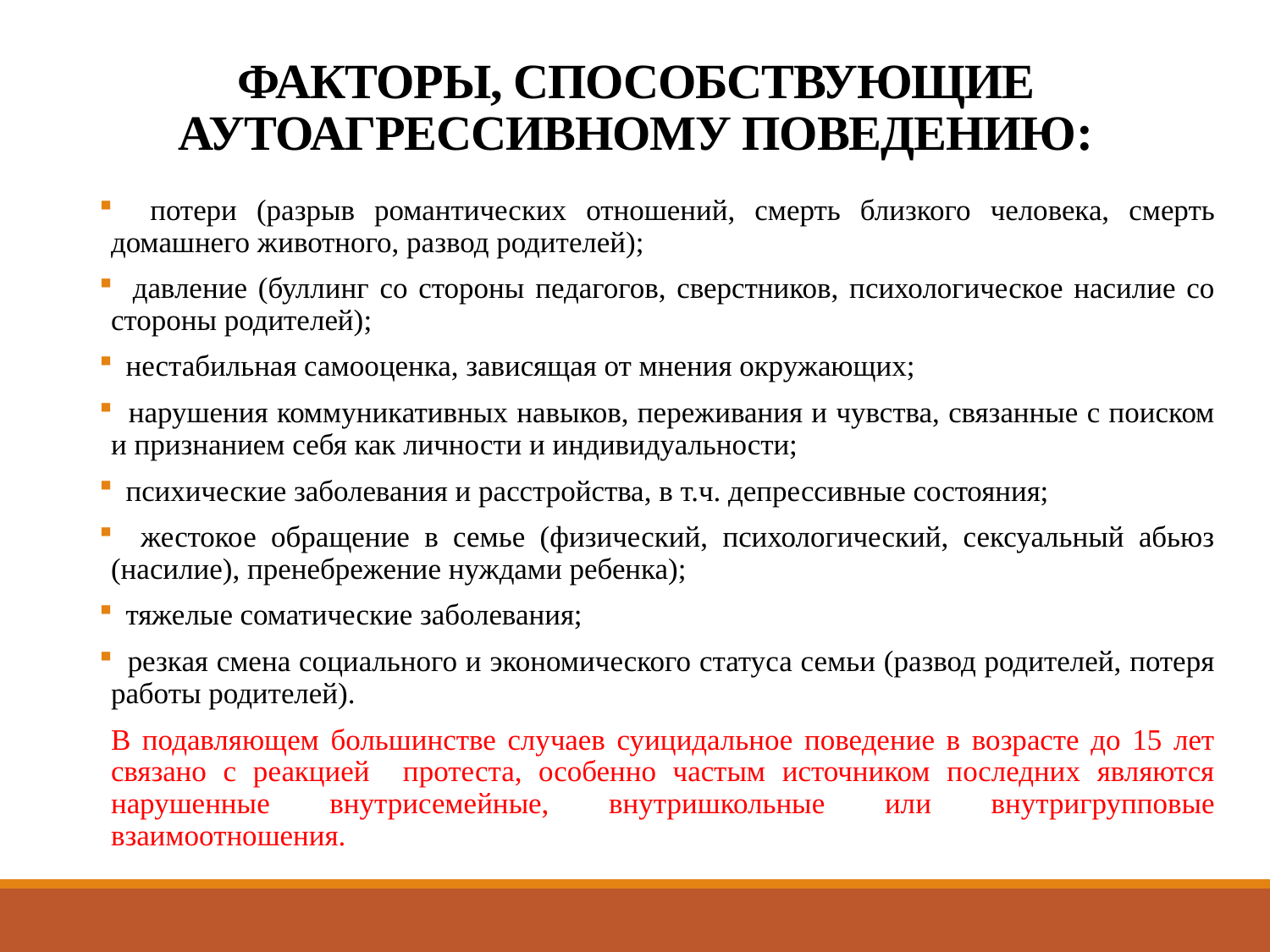

# ФАКТОРЫ, СПОСОБСТВУЮЩИЕ АУТОАГРЕССИВНОМУ ПОВЕДЕНИЮ:
  потери (разрыв романтических отношений, смерть близкого человека, смерть домашнего животного, развод родителей);
  давление (буллинг со стороны педагогов, сверстников, психологическое насилие со стороны родителей);
  нестабильная самооценка, зависящая от мнения окружающих;
  нарушения коммуникативных навыков, переживания и чувства, связанные с поиском и признанием себя как личности и индивидуальности;
  психические заболевания и расстройства, в т.ч. депрессивные состояния;
  жестокое обращение в семье (физический, психологический, сексуальный абьюз (насилие), пренебрежение нуждами ребенка);
  тяжелые соматические заболевания;
  резкая смена социального и экономического статуса семьи (развод родителей, потеря работы родителей).
В подавляющем большинстве случаев суицидальное поведение в возрасте до 15 лет связано с реакцией  протеста, особенно частым источником последних являются нарушенные внутрисемейные, внутришкольные или внутригрупповые взаимоотношения.